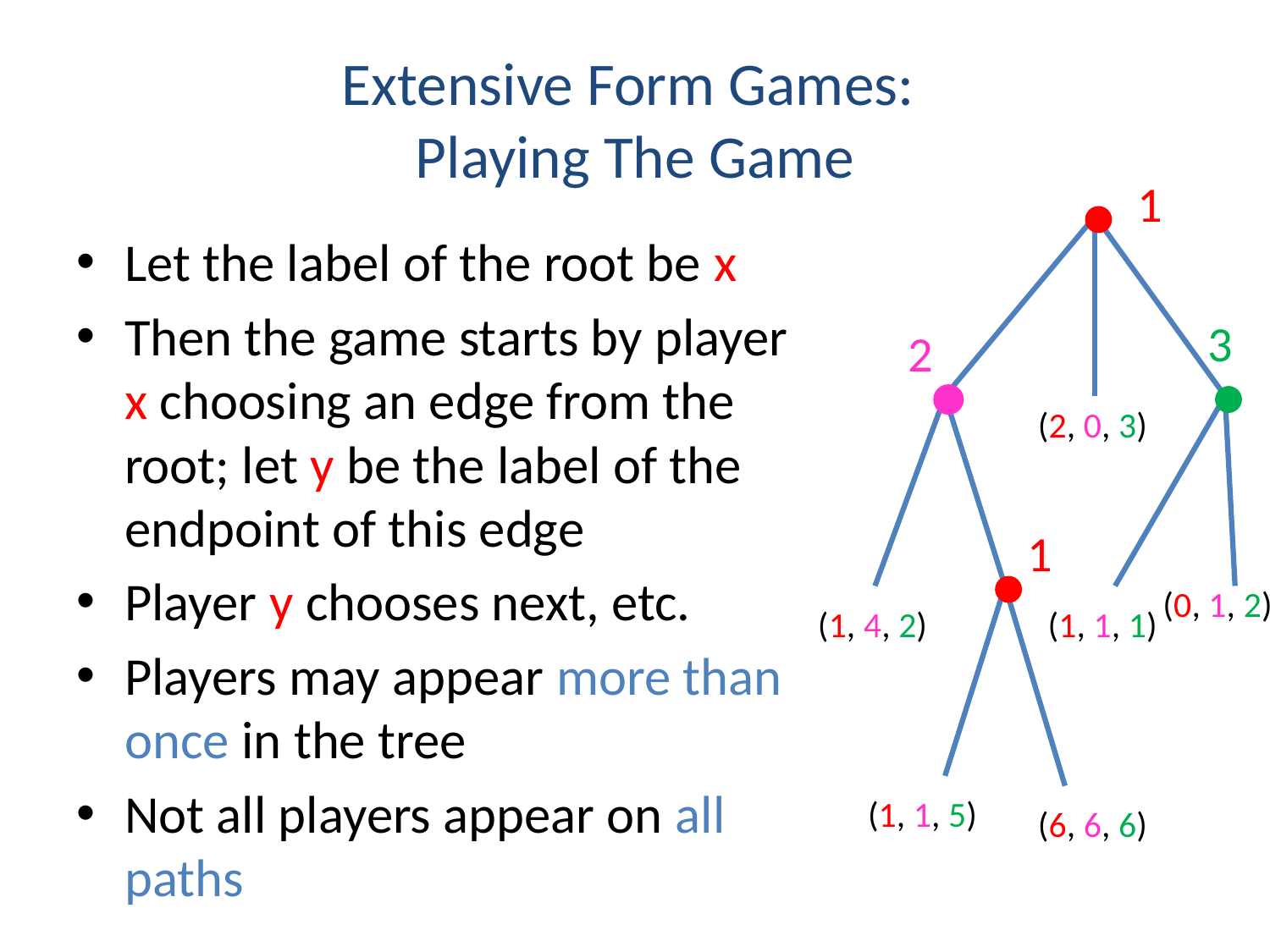

# Extensive Form Games: Playing The Game
1

Let the label of the root be x
Then the game starts by player x choosing an edge from the root; let y be the label of the endpoint of this edge
Player y chooses next, etc.
Players may appear more than once in the tree
Not all players appear on all paths
3
2

(2, 0, 3)
1

(0, 1, 2)
(1, 4, 2)
(1, 1, 1)
(1, 1, 5)
(6, 6, 6)